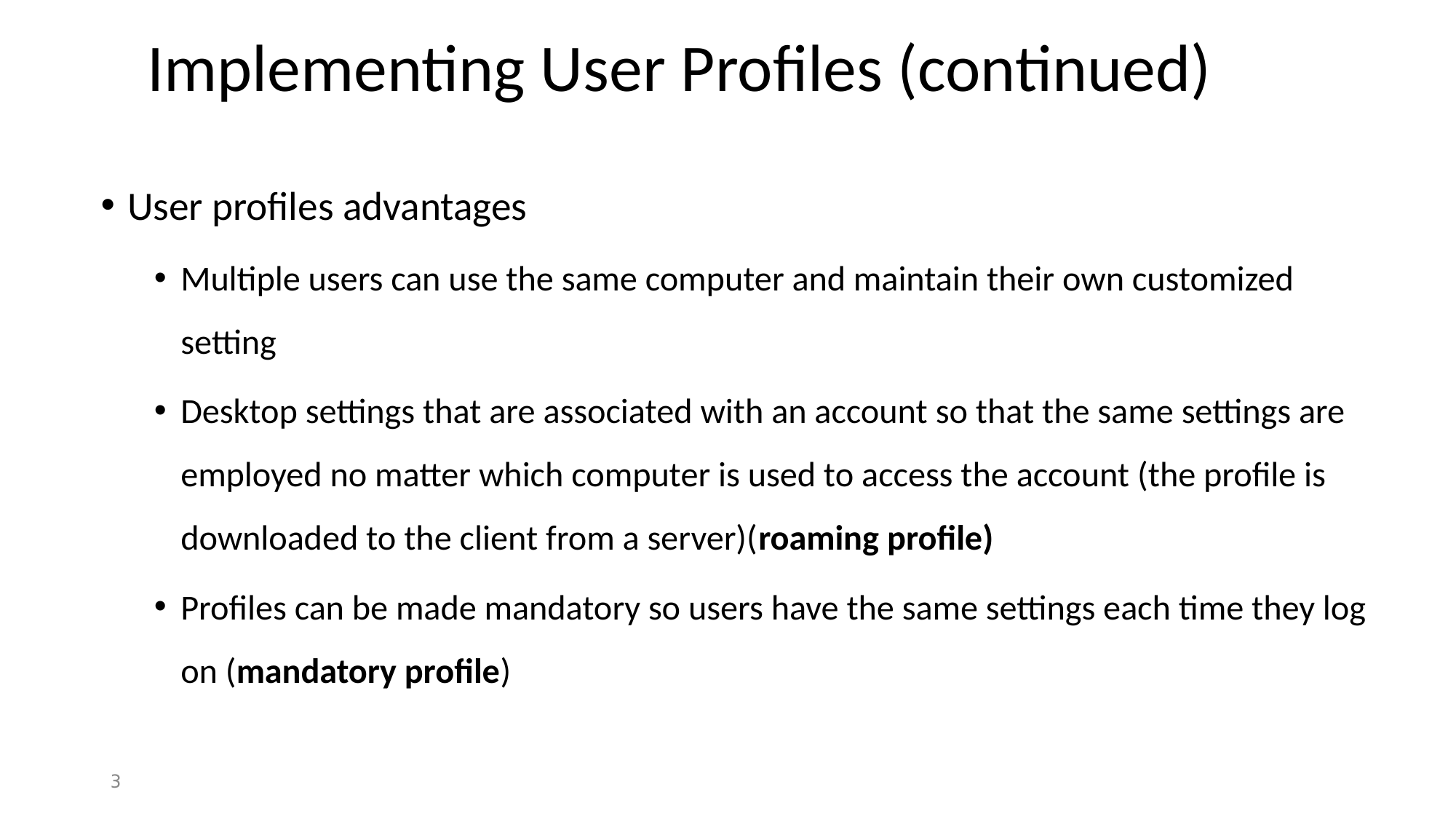

# Implementing User Profiles (continued)
User profiles advantages
Multiple users can use the same computer and maintain their own customized setting
Desktop settings that are associated with an account so that the same settings are employed no matter which computer is used to access the account (the profile is downloaded to the client from a server)(roaming profile)
Profiles can be made mandatory so users have the same settings each time they log on (mandatory profile)
3